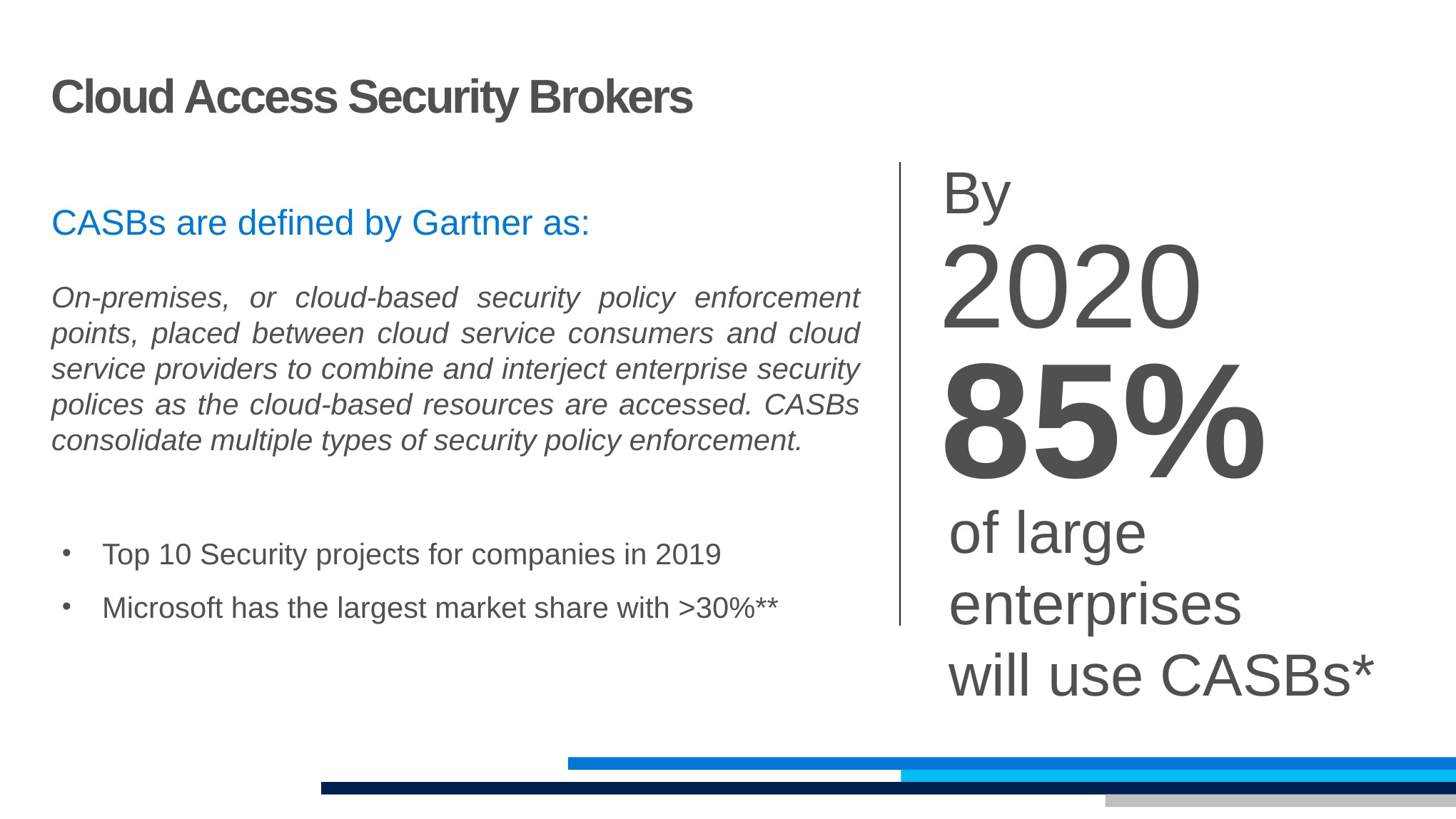

# Cloud Access Security Brokers
By
2020
CASBs are defined by Gartner as:
On-premises, or cloud-based security policy enforcement points, placed between cloud service consumers and cloud service providers to combine and interject enterprise security polices as the cloud-based resources are accessed. CASBs consolidate multiple types of security policy enforcement.
85%
of large enterprises
will use CASBs*
Top 10 Security projects for companies in 2019
Microsoft has the largest market share with >30%**